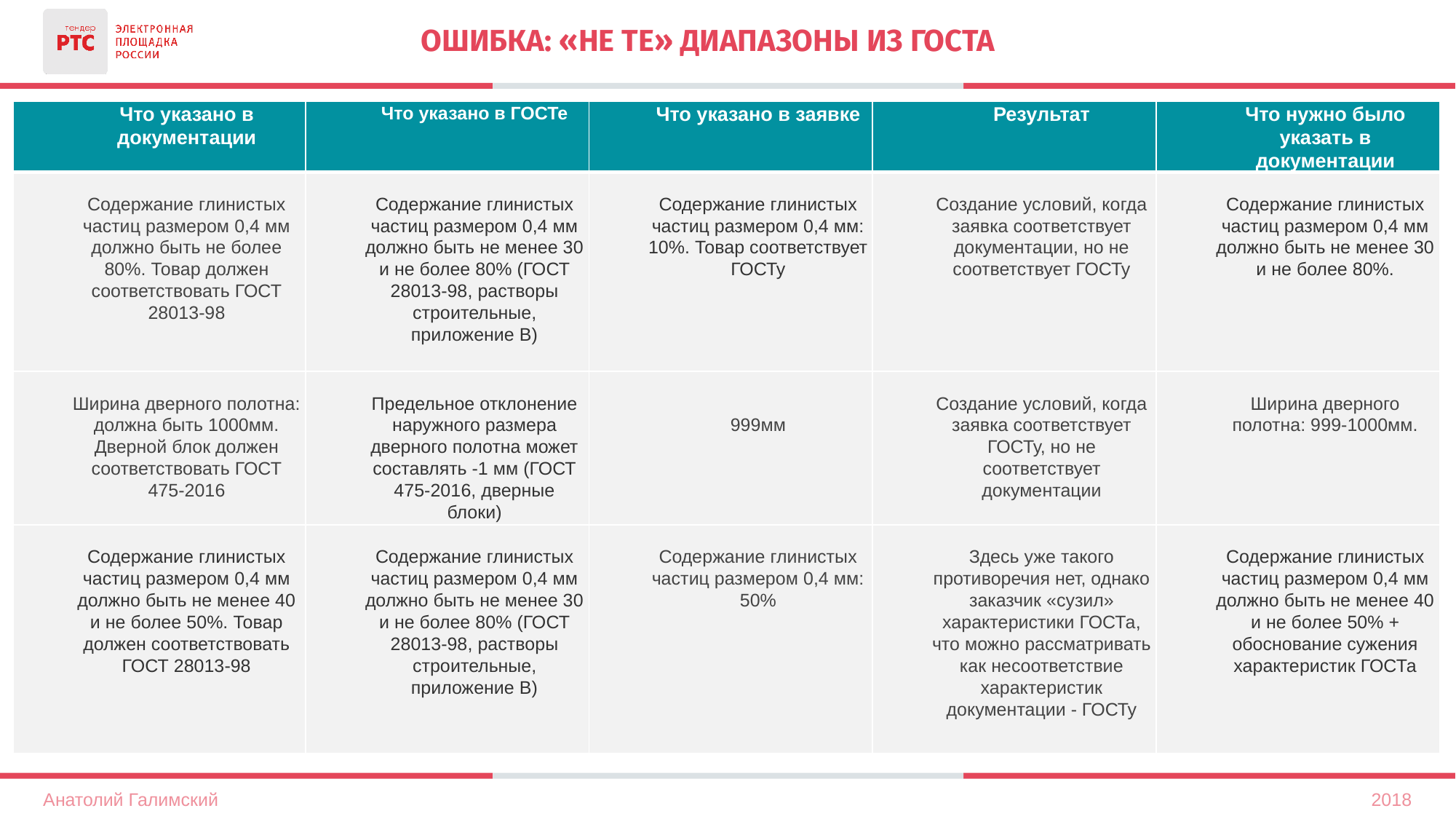

# Ошибка: «не те» диапазоны из госта

| Что указано в документации | Что указано в ГОСТе | Что указано в заявке | Результат | Что нужно было указать в документации |
| --- | --- | --- | --- | --- |
| Содержание глинистых частиц размером 0,4 мм должно быть не более 80%. Товар должен соответствовать ГОСТ 28013-98 | Содержание глинистых частиц размером 0,4 мм должно быть не менее 30 и не более 80% (ГОСТ 28013-98, растворы строительные, приложение В) | Содержание глинистых частиц размером 0,4 мм: 10%. Товар соответствует ГОСТу | Создание условий, когда заявка соответствует документации, но не соответствует ГОСТу | Содержание глинистых частиц размером 0,4 мм должно быть не менее 30 и не более 80%. |
| Ширина дверного полотна: должна быть 1000мм. Дверной блок должен соответствовать ГОСТ 475-2016 | Предельное отклонение наружного размера дверного полотна может составлять -1 мм (ГОСТ 475-2016, дверные блоки) | 999мм | Создание условий, когда заявка соответствует ГОСТу, но не соответствует документации | Ширина дверного полотна: 999-1000мм. |
| Содержание глинистых частиц размером 0,4 мм должно быть не менее 40 и не более 50%. Товар должен соответствовать ГОСТ 28013-98 | Содержание глинистых частиц размером 0,4 мм должно быть не менее 30 и не более 80% (ГОСТ 28013-98, растворы строительные, приложение В) | Содержание глинистых частиц размером 0,4 мм: 50% | Здесь уже такого противоречия нет, однако заказчик «сузил» характеристики ГОСТа, что можно рассматривать как несоответствие характеристик документации - ГОСТу | Содержание глинистых частиц размером 0,4 мм должно быть не менее 40 и не более 50% + обоснование сужения характеристик ГОСТа |

2018
Анатолий Галимский